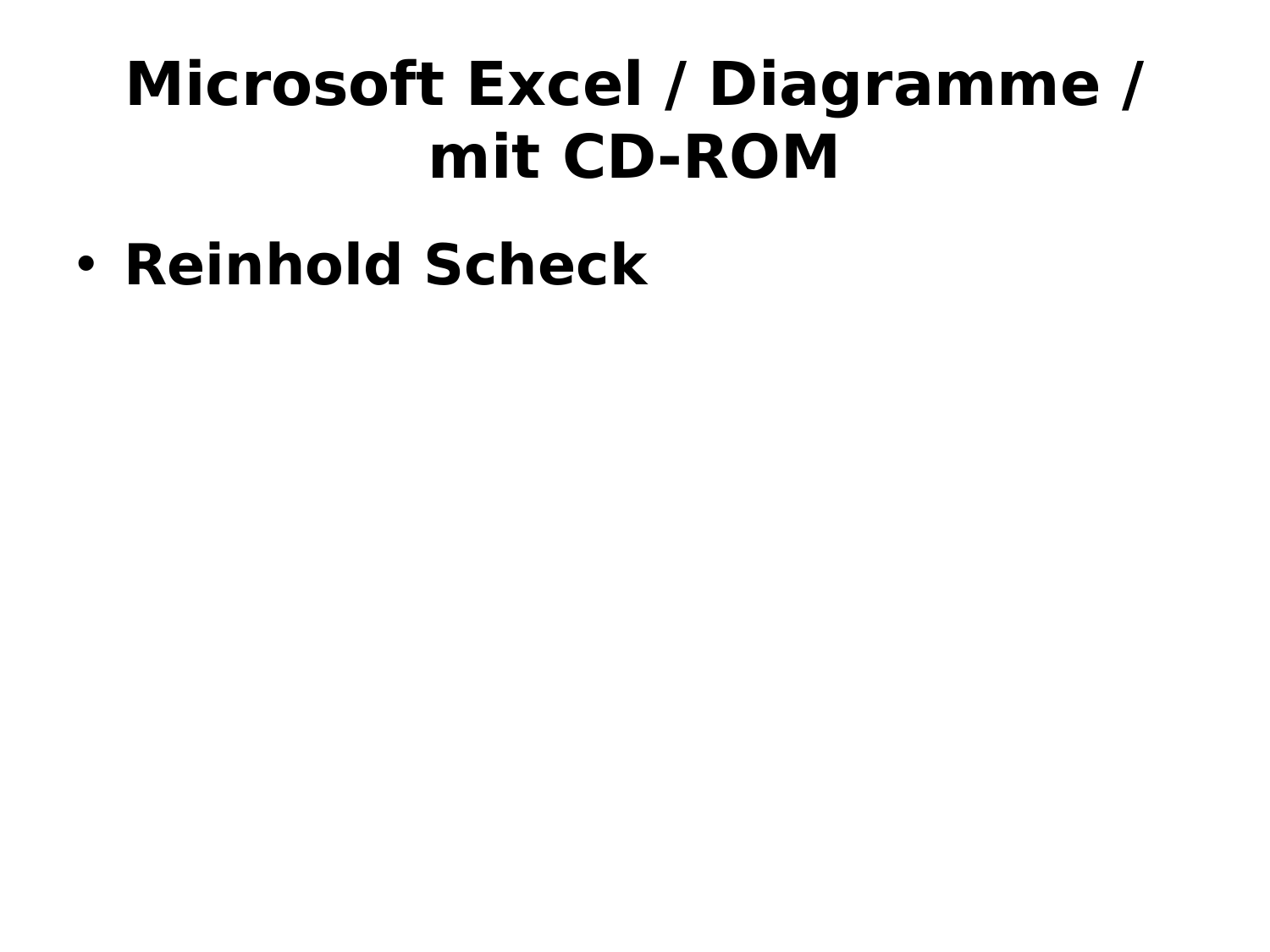

# Microsoft Excel / Diagramme / mit CD-ROM
Reinhold Scheck